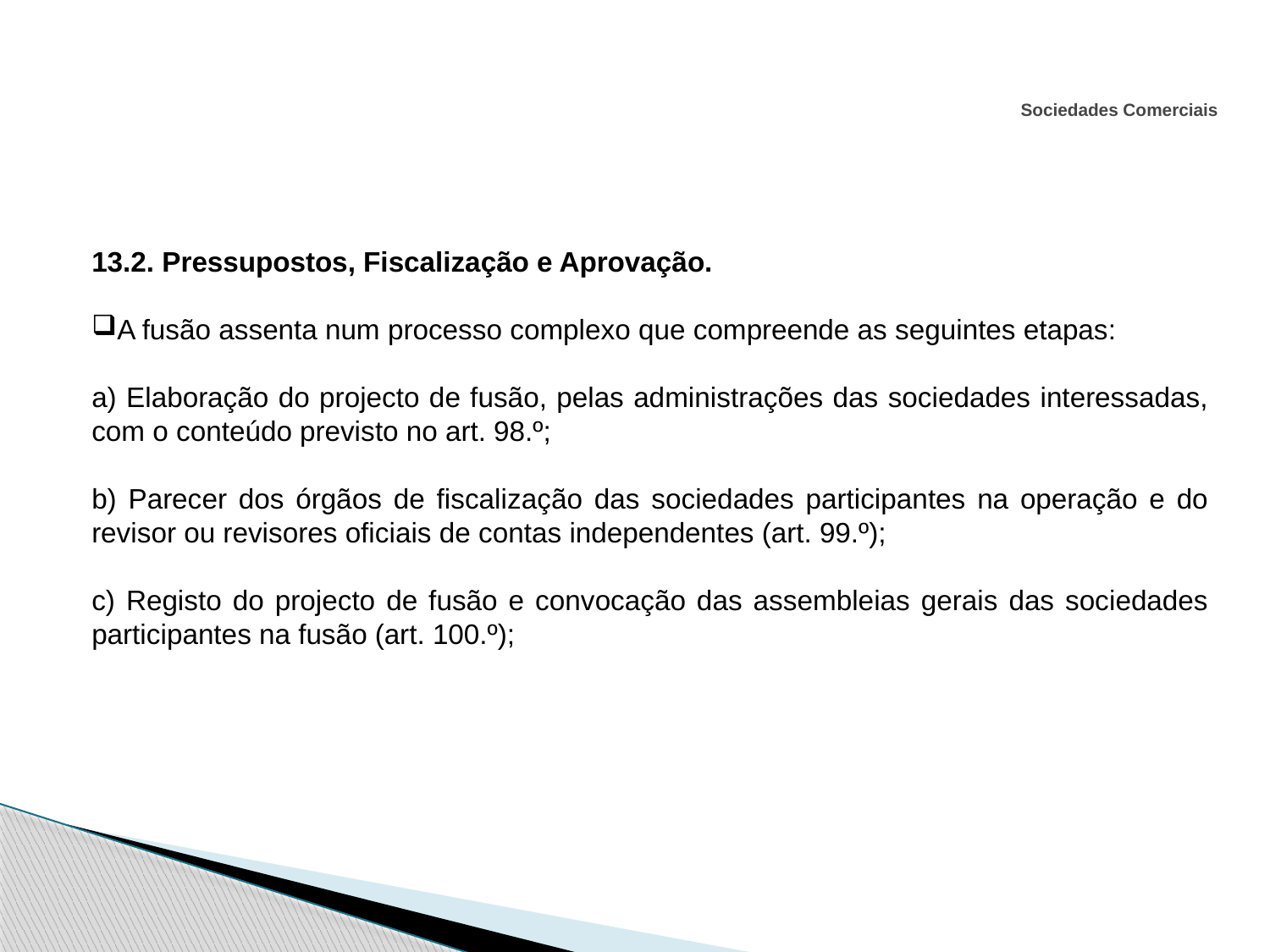

# Sociedades Comerciais
13.2. Pressupostos, Fiscalização e Aprovação.

A fusão assenta num processo complexo que compreende as seguintes etapas:

a) Elaboração do projecto de fusão, pelas administrações das sociedades interessadas, com o conteúdo previsto no art. 98.º;

b) Parecer dos órgãos de fiscalização das sociedades participantes na operação e do revisor ou revisores oficiais de contas independentes (art. 99.º);

c) Registo do projecto de fusão e convocação das assembleias gerais das sociedades participantes na fusão (art. 100.º);